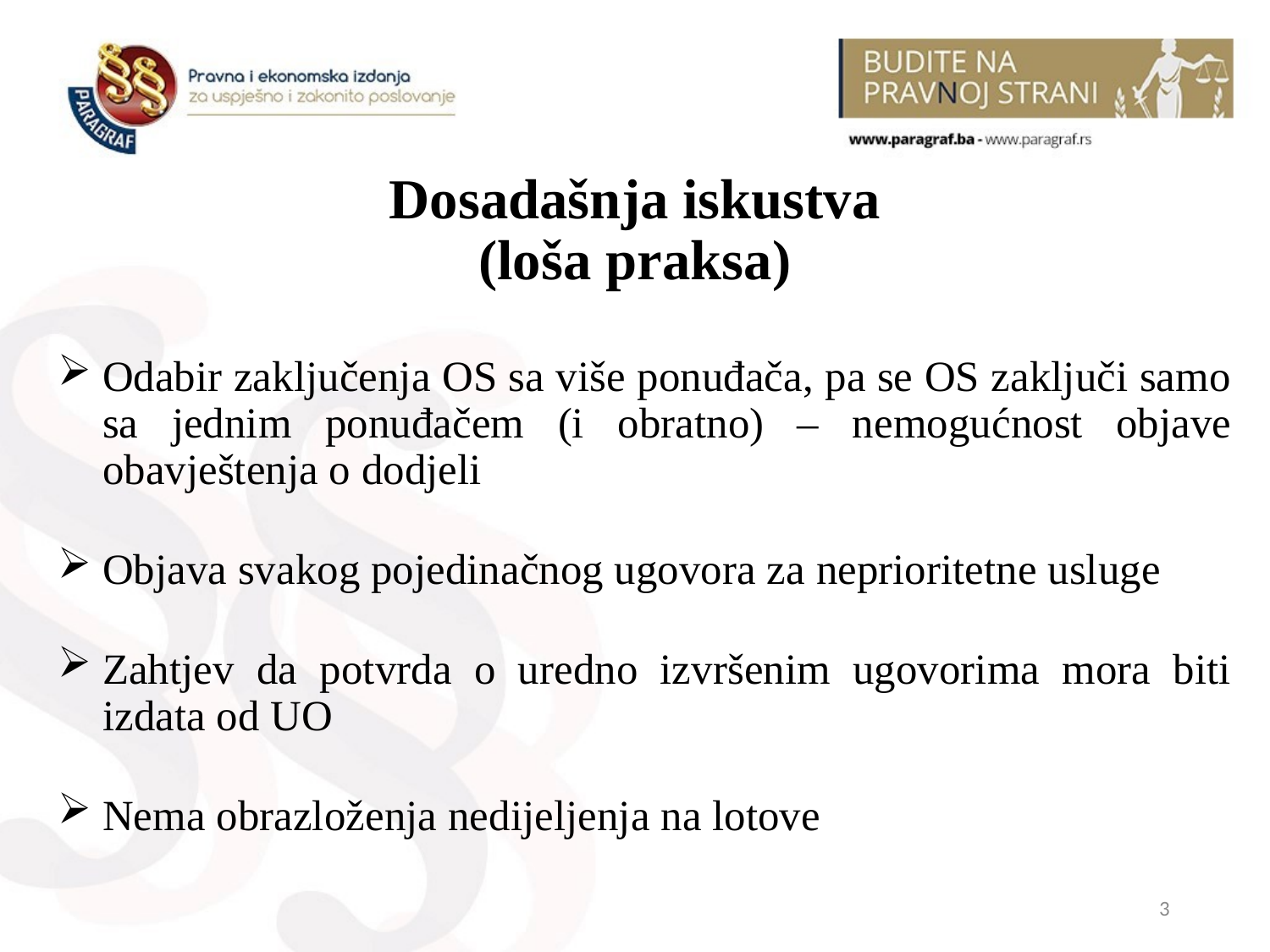

# Dosadašnja iskustva (loša praksa)

Odabir zaključenja OS sa više ponuđača, pa se OS zaključi samo sa jednim ponuđačem (i obratno) – nemogućnost objave obavještenja o dodjeli

Objava svakog pojedinačnog ugovora za neprioritetne usluge

Zahtjev da potvrda o uredno izvršenim ugovorima mora biti izdata od UO

Nema obrazloženja nedijeljenja na lotove

3